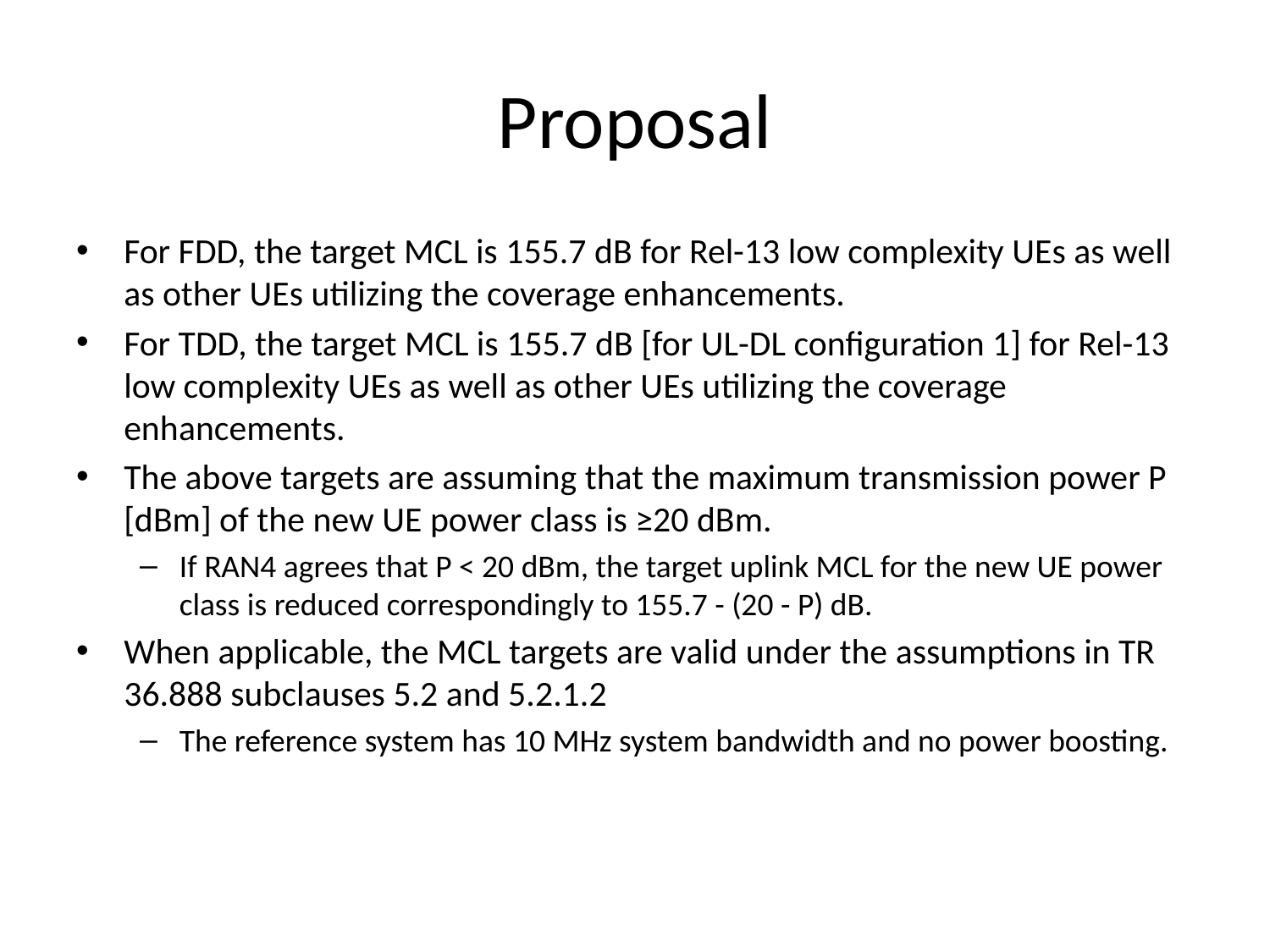

# Proposal
For FDD, the target MCL is 155.7 dB for Rel-13 low complexity UEs as well as other UEs utilizing the coverage enhancements.
For TDD, the target MCL is 155.7 dB [for UL-DL configuration 1] for Rel-13 low complexity UEs as well as other UEs utilizing the coverage enhancements.
The above targets are assuming that the maximum transmission power P [dBm] of the new UE power class is ≥20 dBm.
If RAN4 agrees that P < 20 dBm, the target uplink MCL for the new UE power class is reduced correspondingly to 155.7 - (20 - P) dB.
When applicable, the MCL targets are valid under the assumptions in TR 36.888 subclauses 5.2 and 5.2.1.2
The reference system has 10 MHz system bandwidth and no power boosting.